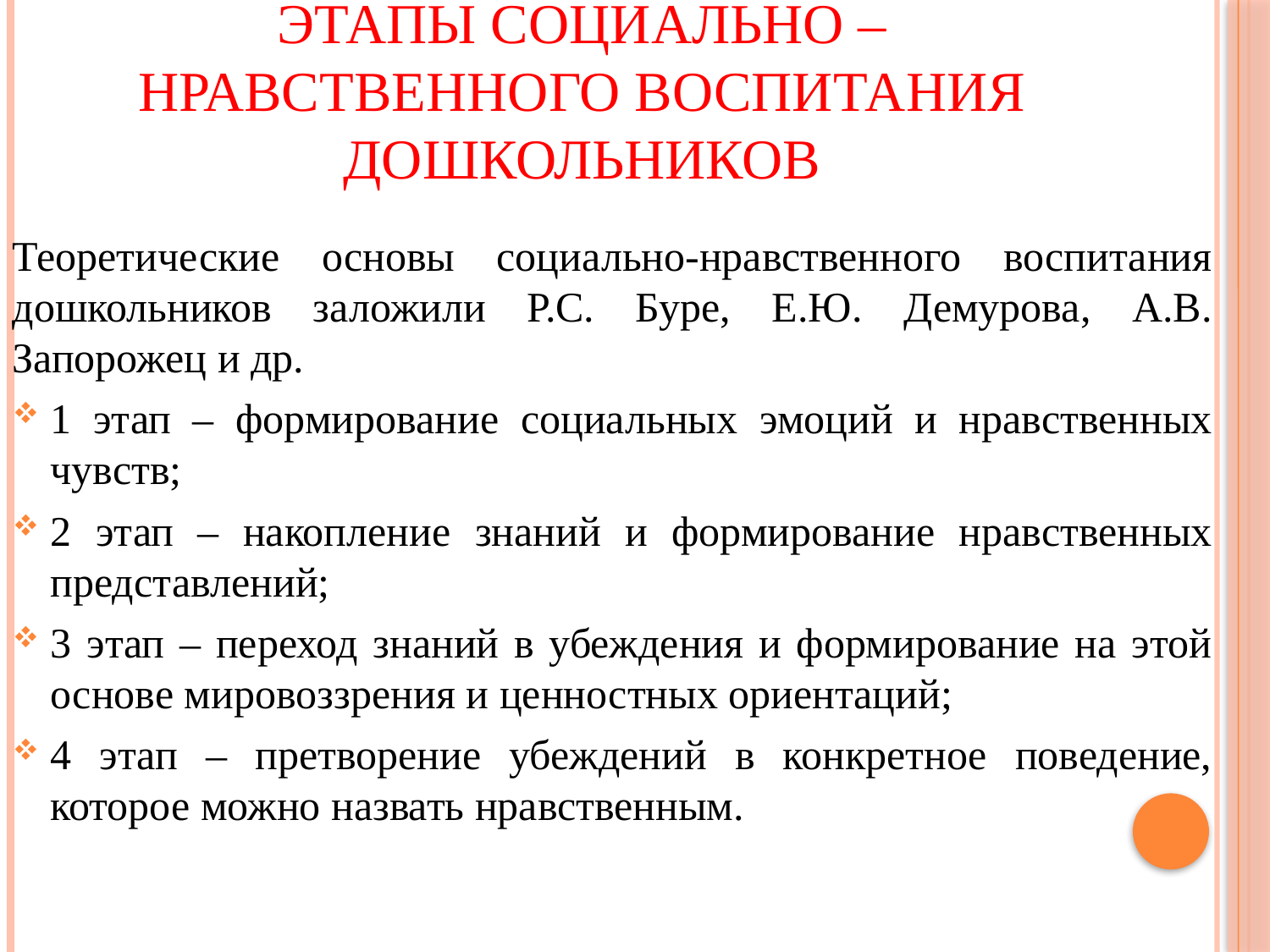

# Этапы социально – нравственного воспитания дошкольников
Теоретические основы социально-нравственного воспитания дошкольников заложили Р.С. Буре, Е.Ю. Демурова, А.В. Запорожец и др.
1 этап – формирование социальных эмоций и нравственных чувств;
2 этап – накопление знаний и формирование нравственных представлений;
3 этап – переход знаний в убеждения и формирование на этой основе мировоззрения и ценностных ориентаций;
4 этап – претворение убеждений в конкретное поведение, которое можно назвать нравственным.